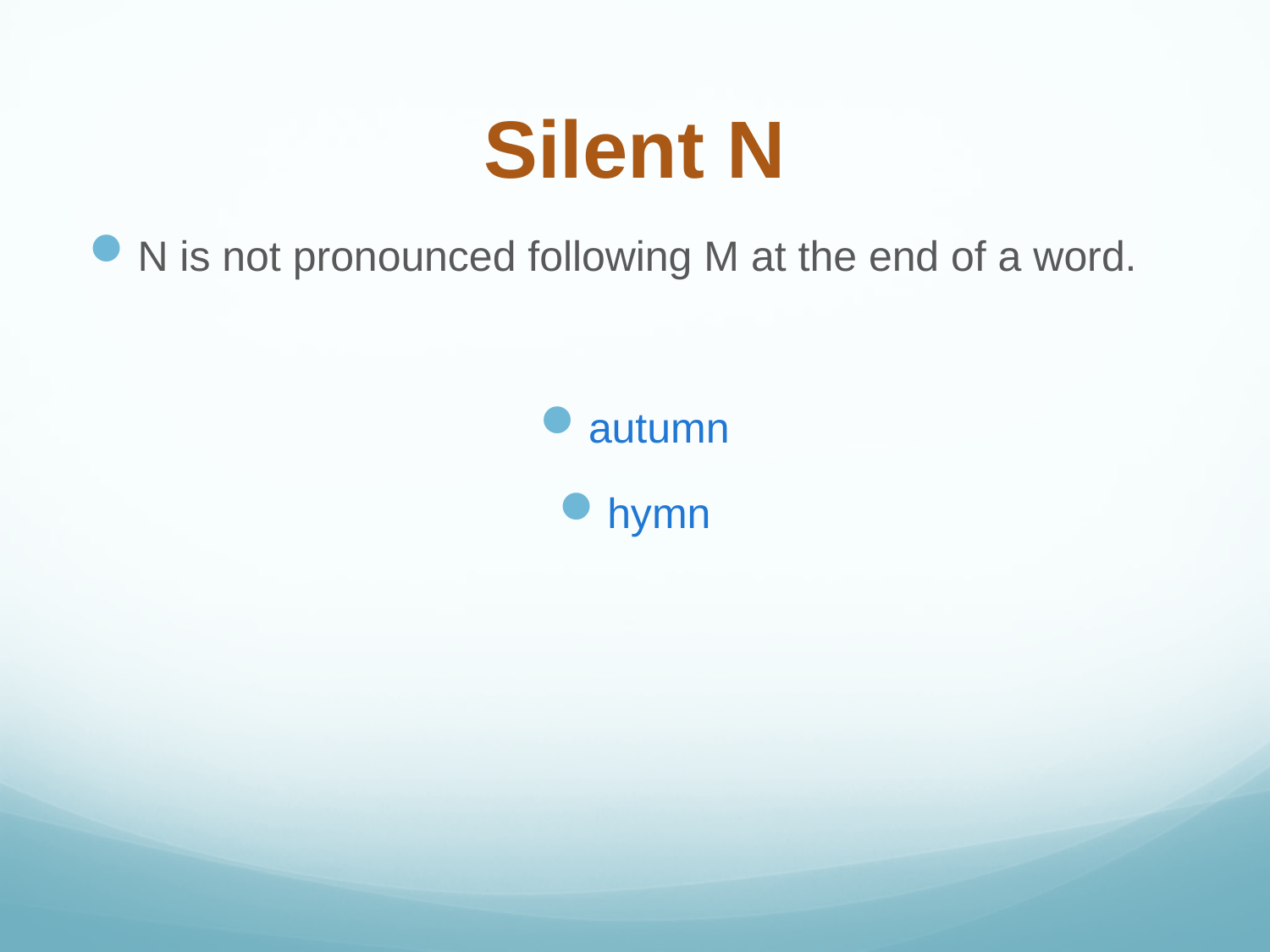

# Silent N
N is not pronounced following M at the end of a word.

autumn
hymn